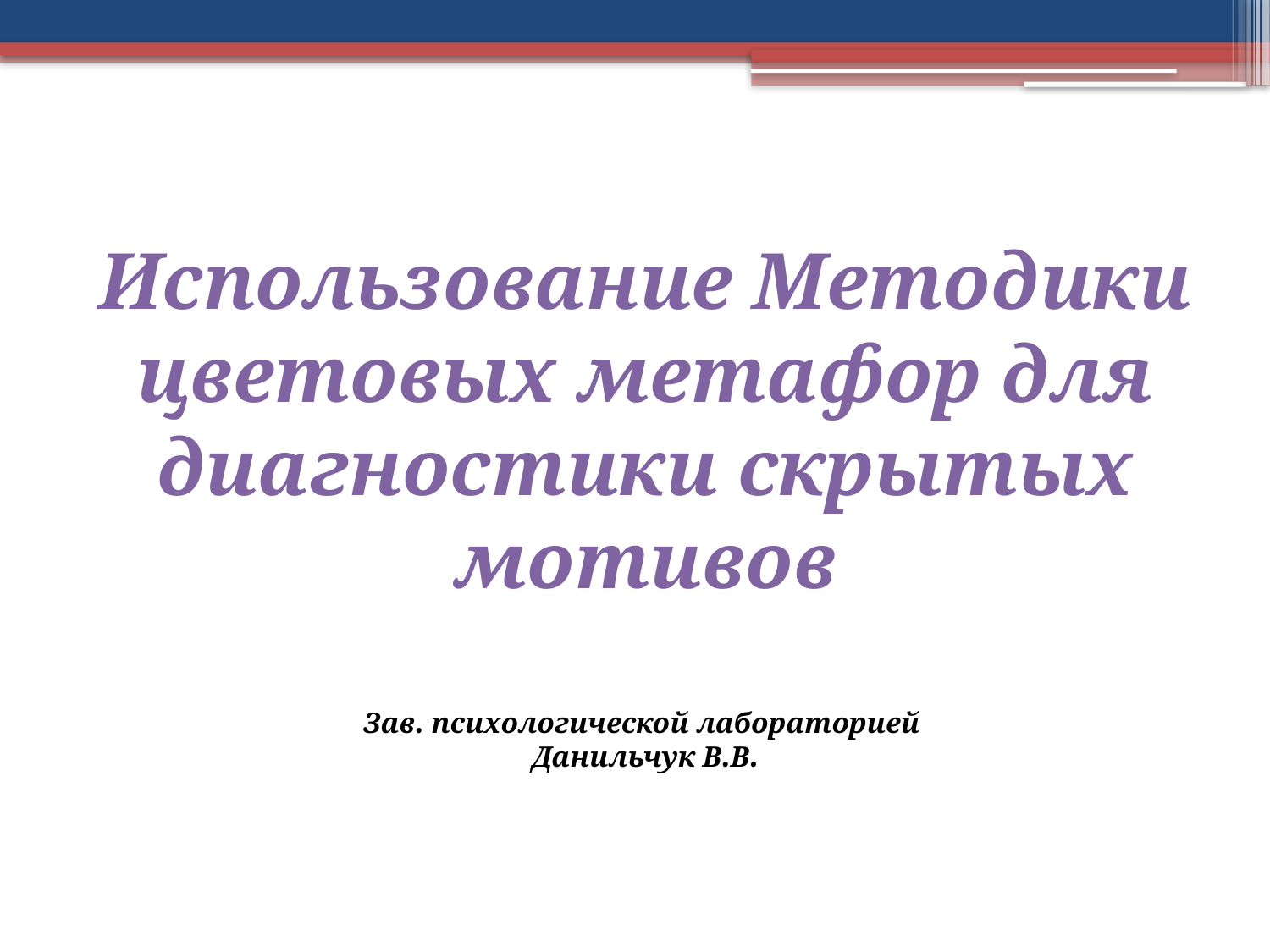

Использование Методики цветовых метафор для диагностики скрытых мотивов
Зав. психологической лабораторией
Данильчук В.В.